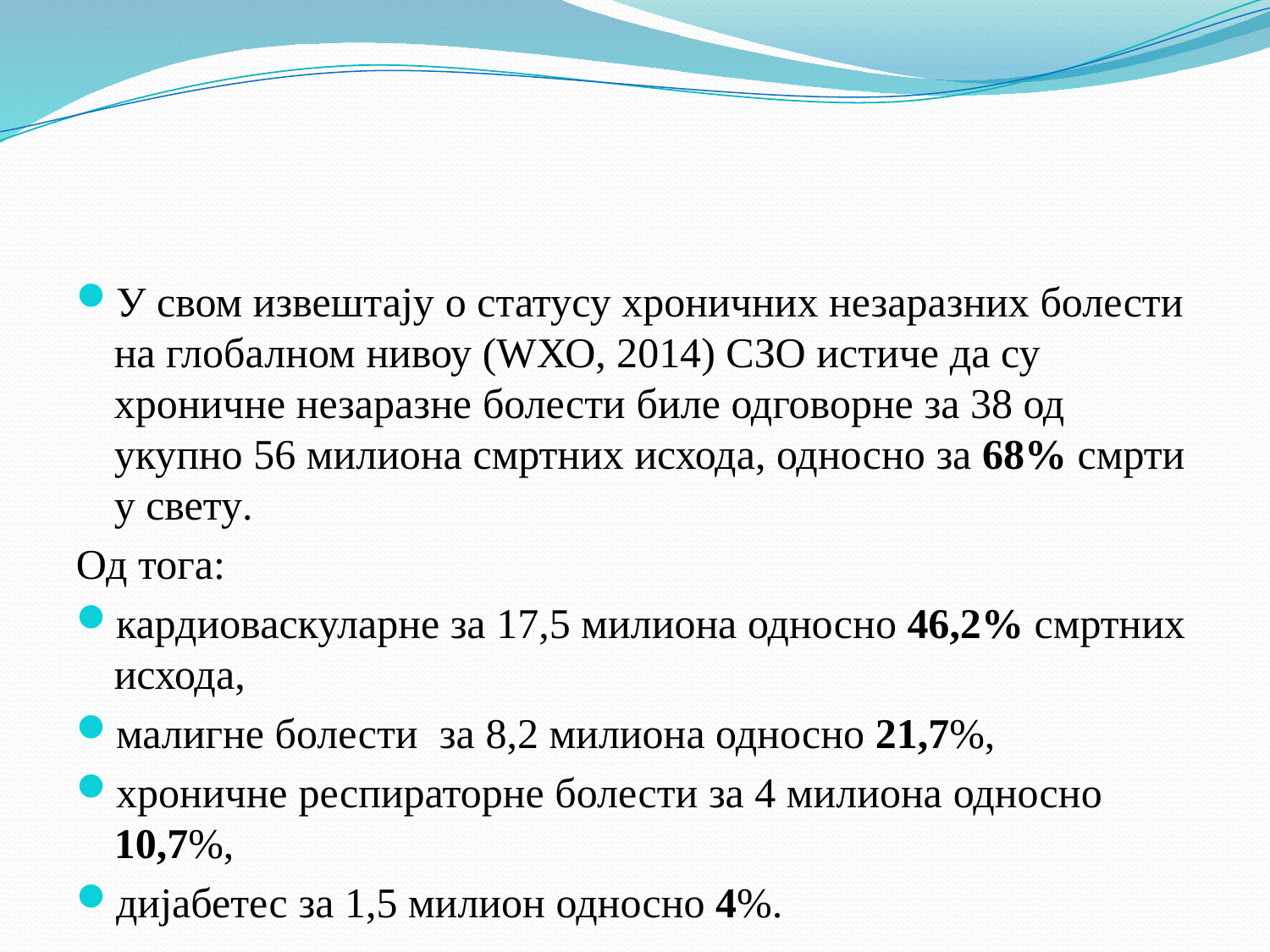

#
У свом извештају о статусу хроничних незаразних болести на глобалном нивоу (WХО, 2014) СЗО истиче да су хроничне незаразне болести биле одговорне за 38 од укупно 56 милиона смртних исхода, односно за 68% смрти у свету.
Од тога:
кардиоваскуларне за 17,5 милиона односно 46,2% смртних исхода,
малигне болести  за 8,2 милиона односно 21,7%,
хроничне респираторне болести за 4 милиона односно 10,7%,
дијабетес за 1,5 милион односно 4%.